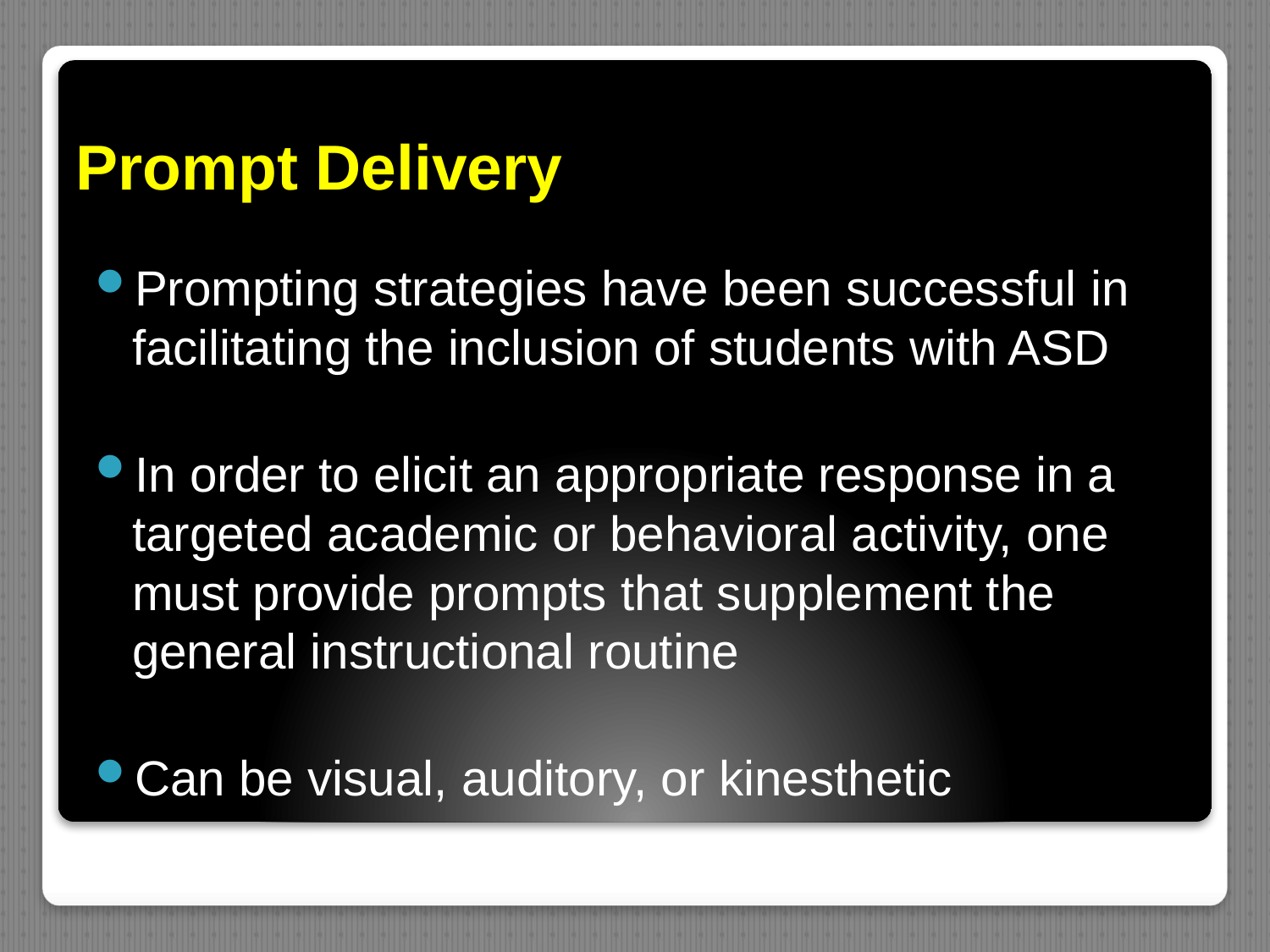

# Prompt Delivery
Prompting strategies have been successful in facilitating the inclusion of students with ASD

In order to elicit an appropriate response in a targeted academic or behavioral activity, one must provide prompts that supplement the general instructional routine

Can be visual, auditory, or kinesthetic